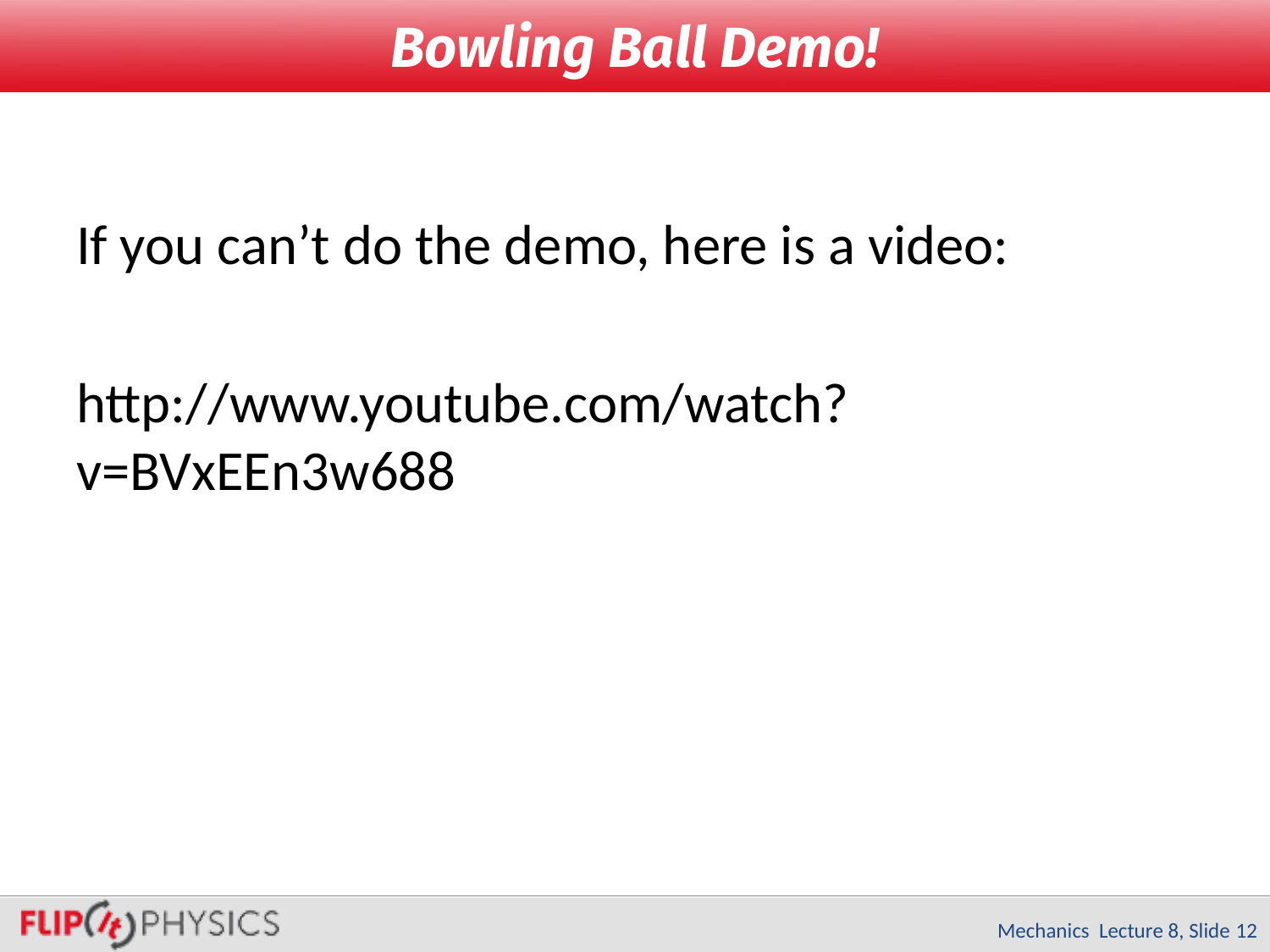

# Bowling Ball Demo!

If you can’t do the demo, here is a video:

http://www.youtube.com/watch?v=BVxEEn3w688

Mechanics  Lecture 8, Slide 12